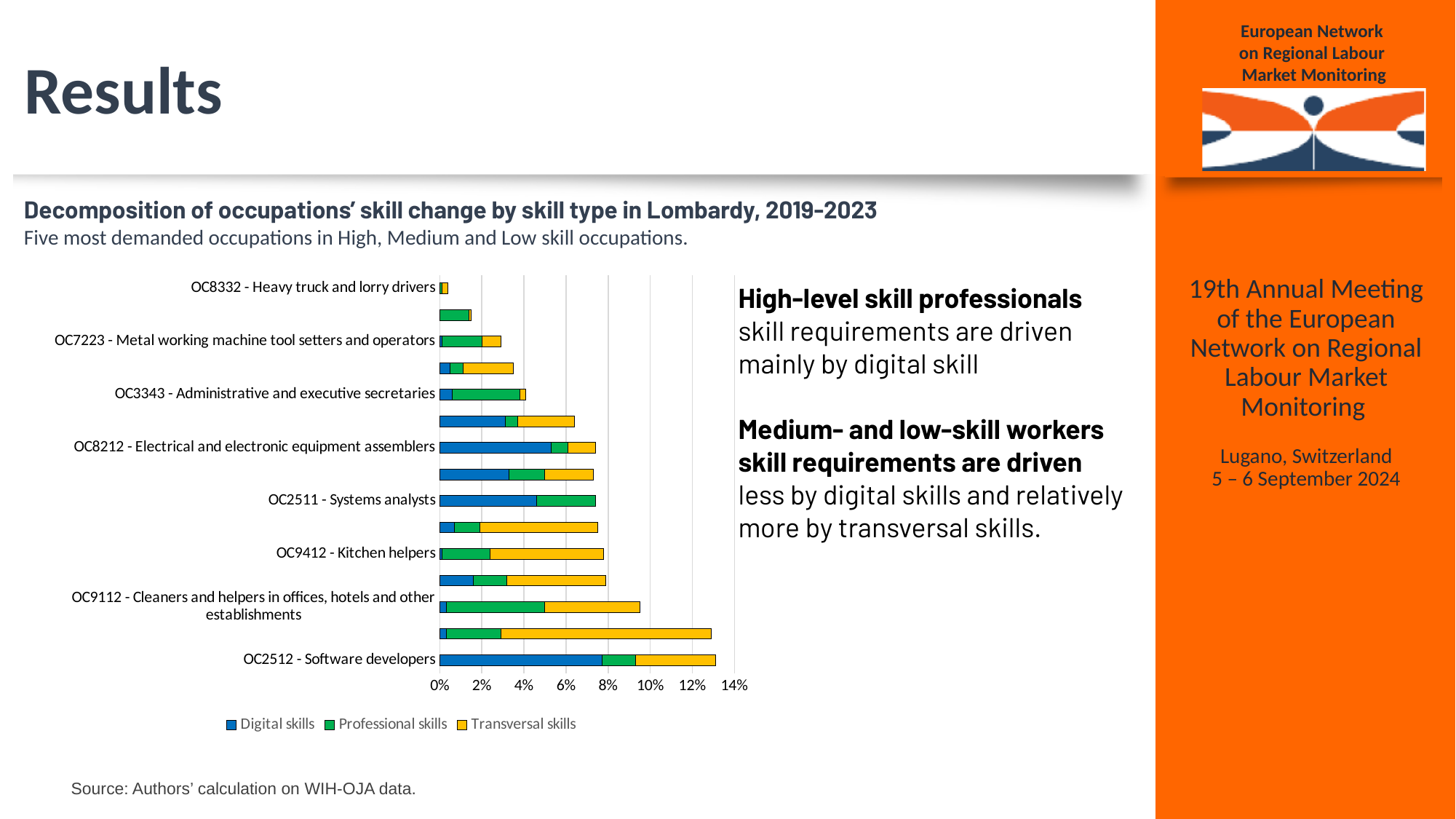

# Results
Decomposition of occupations’ skill change by skill type in Lombardy, 2019-2023
Five most demanded occupations in High, Medium and Low skill occupations.

### Chart

| Category | Digital skills | Professional skills | Transversal skills |
|---|---|---|---|
| OC2512 - Software developers | 0.077 | 0.016 | 0.038 |
| OC5131 - Waiters | 0.003 | 0.026 | 0.1 |
| OC9112 - Cleaners and helpers in offices, hotels and other establishments | 0.003 | 0.047 | 0.045 |
| OC4312 - Statistical, finance and insurance clerks | 0.016 | 0.016 | 0.047 |
| OC9412 - Kitchen helpers | 0.001 | 0.023 | 0.054 |
| OC4311 - Accounting and bookkeeping clerks | 0.007 | 0.012 | 0.056 |
| OC2511 - Systems analysts | 0.046 | 0.028 | 0.0 |
| OC3118 - Draughtspersons | 0.033 | 0.017 | 0.023 |
| OC8212 - Electrical and electronic equipment assemblers | 0.053 | 0.008 | 0.013 |
| OC2431 - Advertising and marketing professionals | 0.031 | 0.006 | 0.027 |
| OC3343 - Administrative and executive secretaries | 0.006 | 0.032 | 0.003 |
| OC5223 - Shop sales assistants | 0.005 | 0.006 | 0.024 |
| OC7223 - Metal working machine tool setters and operators | 0.001 | 0.019 | 0.009 |
| OC9333 - Freight handlers | 0.0 | 0.014 | 0.001 |
| OC8332 - Heavy truck and lorry drivers | 0.0 | 0.001 | 0.003 |
High-level skill professionals skill requirements are driven mainly by digital skill

Medium- and low-skill workers skill requirements are driven less by digital skills and relatively more by transversal skills.

Source: Authors’ calculation on WIH-OJA data.